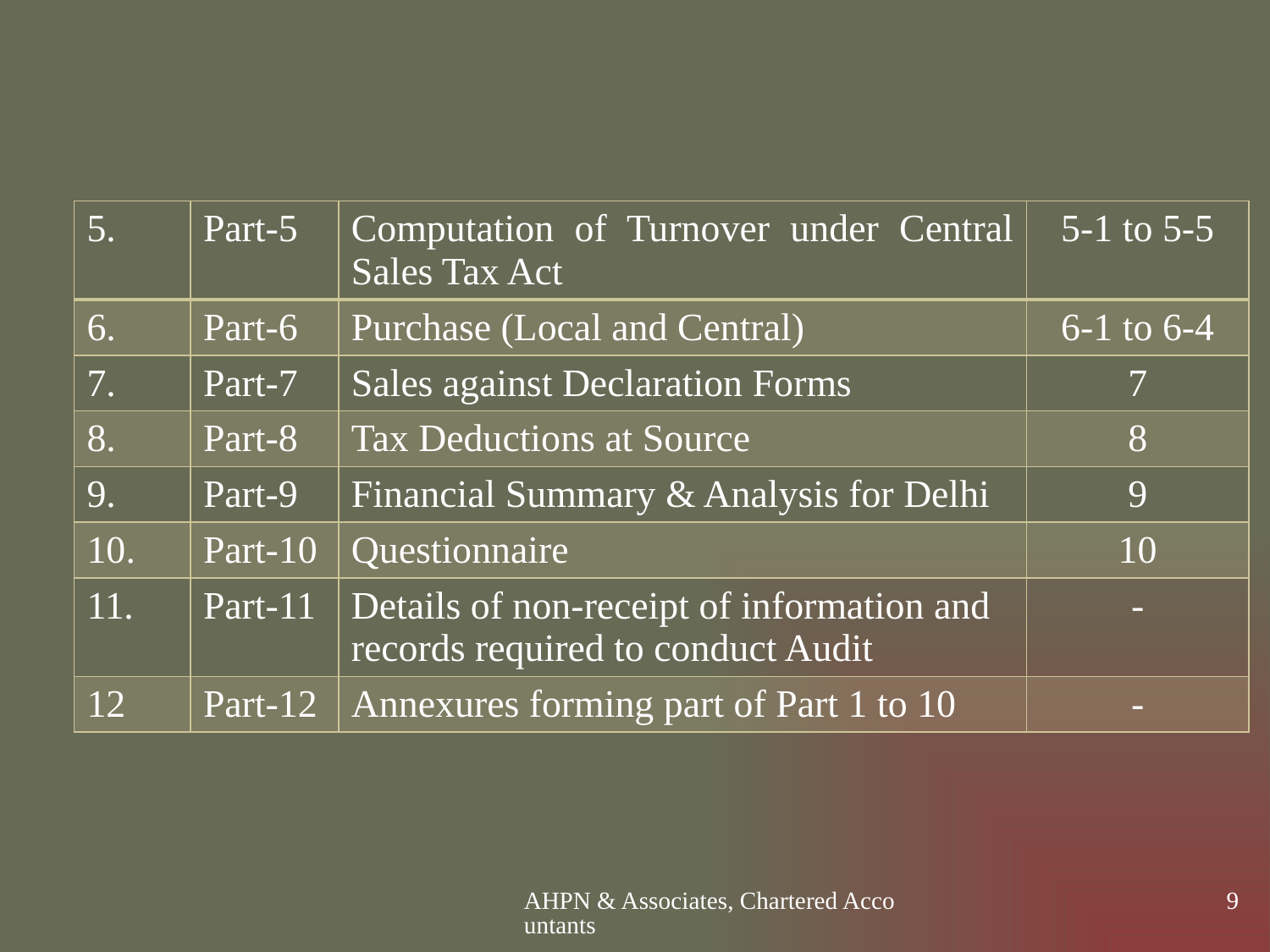

| 5. | Part-5 | Computation of Turnover under Central Sales Tax Act | 5-1 to 5-5 |
| --- | --- | --- | --- |
| 6. | Part-6 | Purchase (Local and Central) | 6-1 to 6-4 |
| 7. | Part-7 | Sales against Declaration Forms | 7 |
| 8. | Part-8 | Tax Deductions at Source | 8 |
| 9. | Part-9 | Financial Summary & Analysis for Delhi | 9 |
| 10. | Part-10 | Questionnaire | 10 |
| 11. | Part-11 | Details of non-receipt of information and records required to conduct Audit | - |
| 12 | Part-12 | Annexures forming part of Part 1 to 10 | - |
AHPN & Associates, Chartered Accountants
9